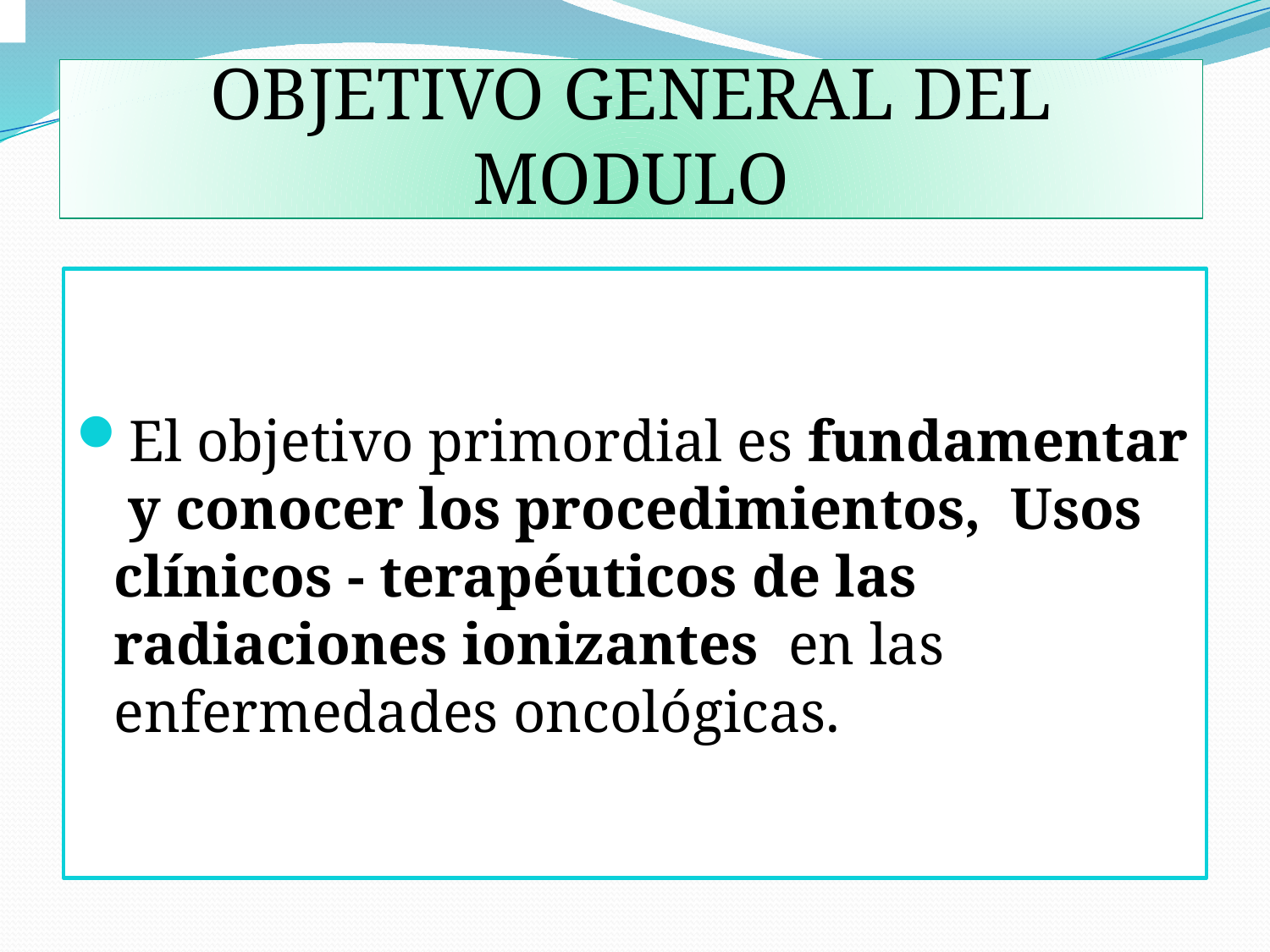

# OBJETIVO GENERAL DEL MODULO

El objetivo primordial es fundamentar  y conocer los procedimientos,  Usos clínicos - terapéuticos de las radiaciones ionizantes  en las enfermedades oncológicas.